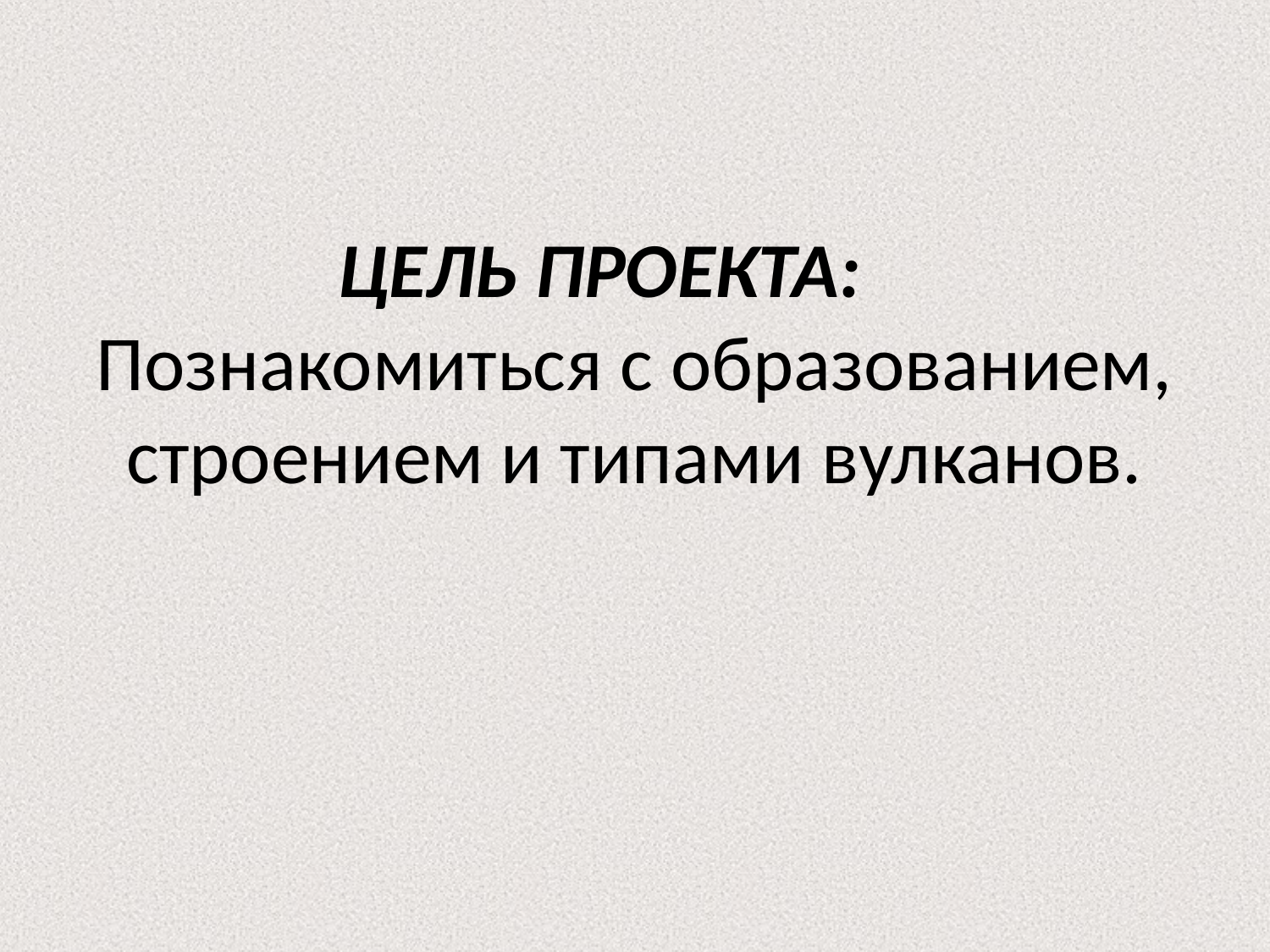

# ЦЕЛЬ ПРОЕКТА:     Познакомиться с образованием, строением и типами вулканов.